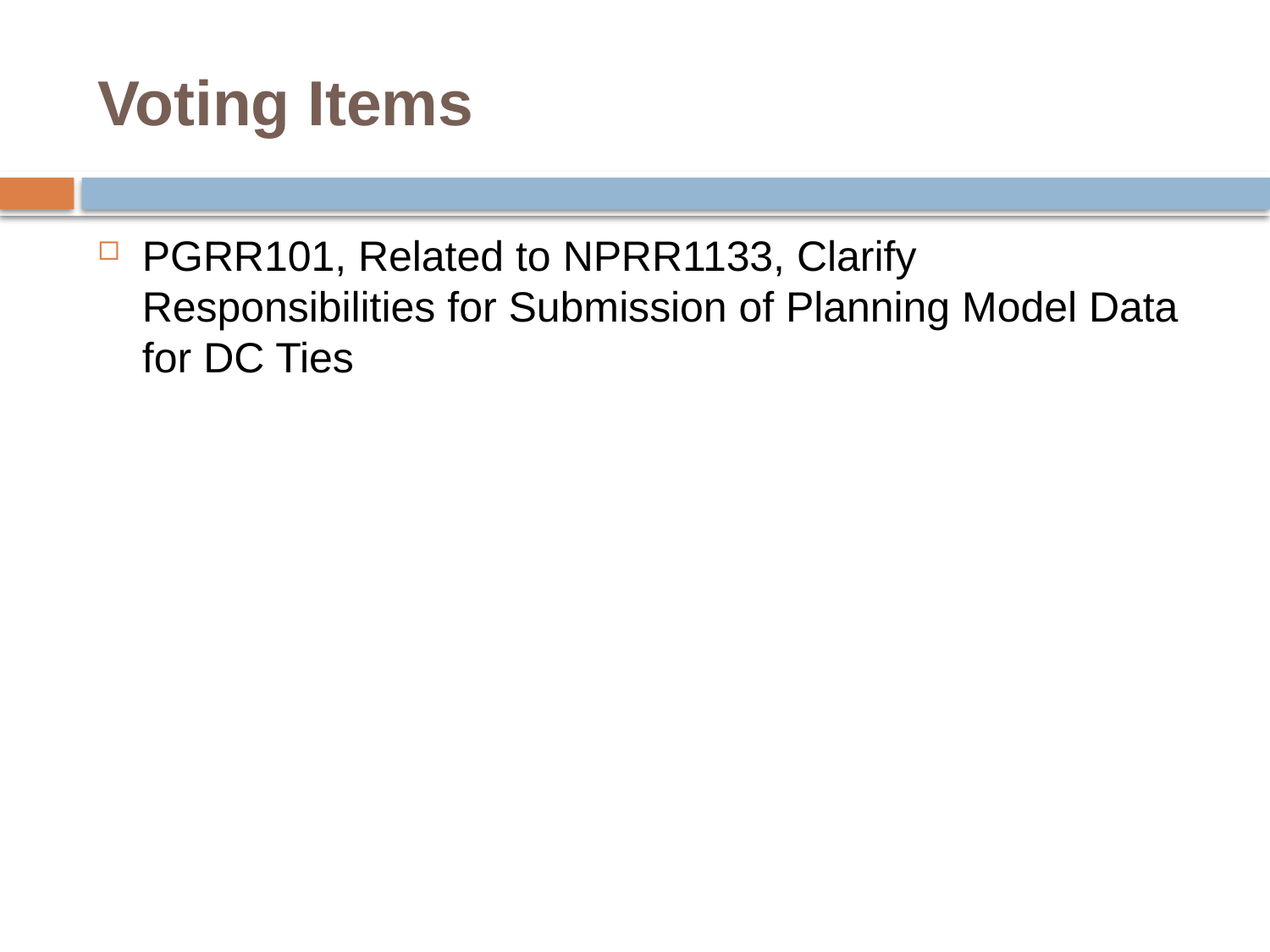

# Voting Items
PGRR101, Related to NPRR1133, Clarify Responsibilities for Submission of Planning Model Data for DC Ties